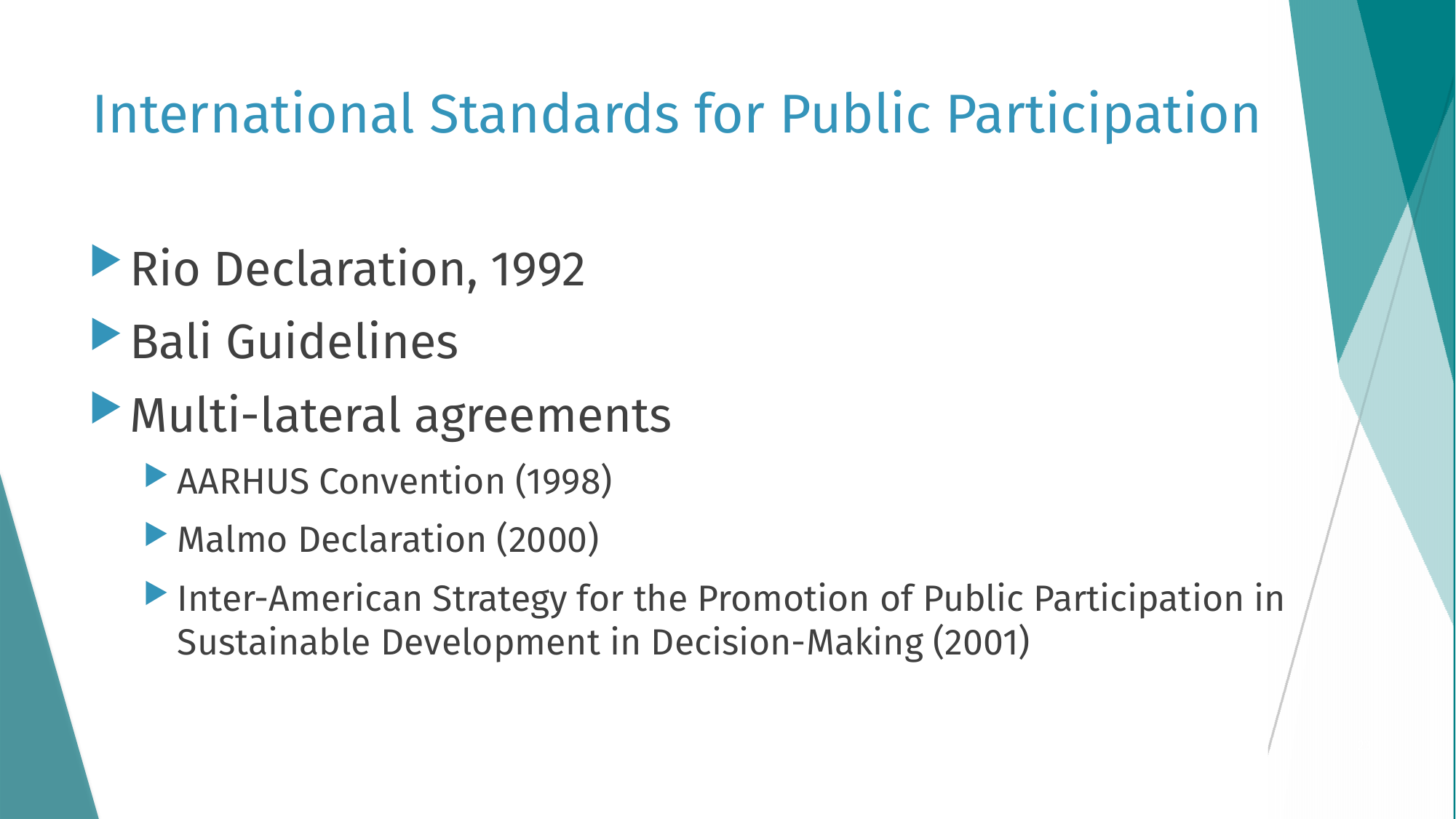

# International Standards for Public Participation
Rio Declaration, 1992
Bali Guidelines
Multi-lateral agreements
AARHUS Convention (1998)
Malmo Declaration (2000)
Inter-American Strategy for the Promotion of Public Participation in Sustainable Development in Decision-Making (2001)
23